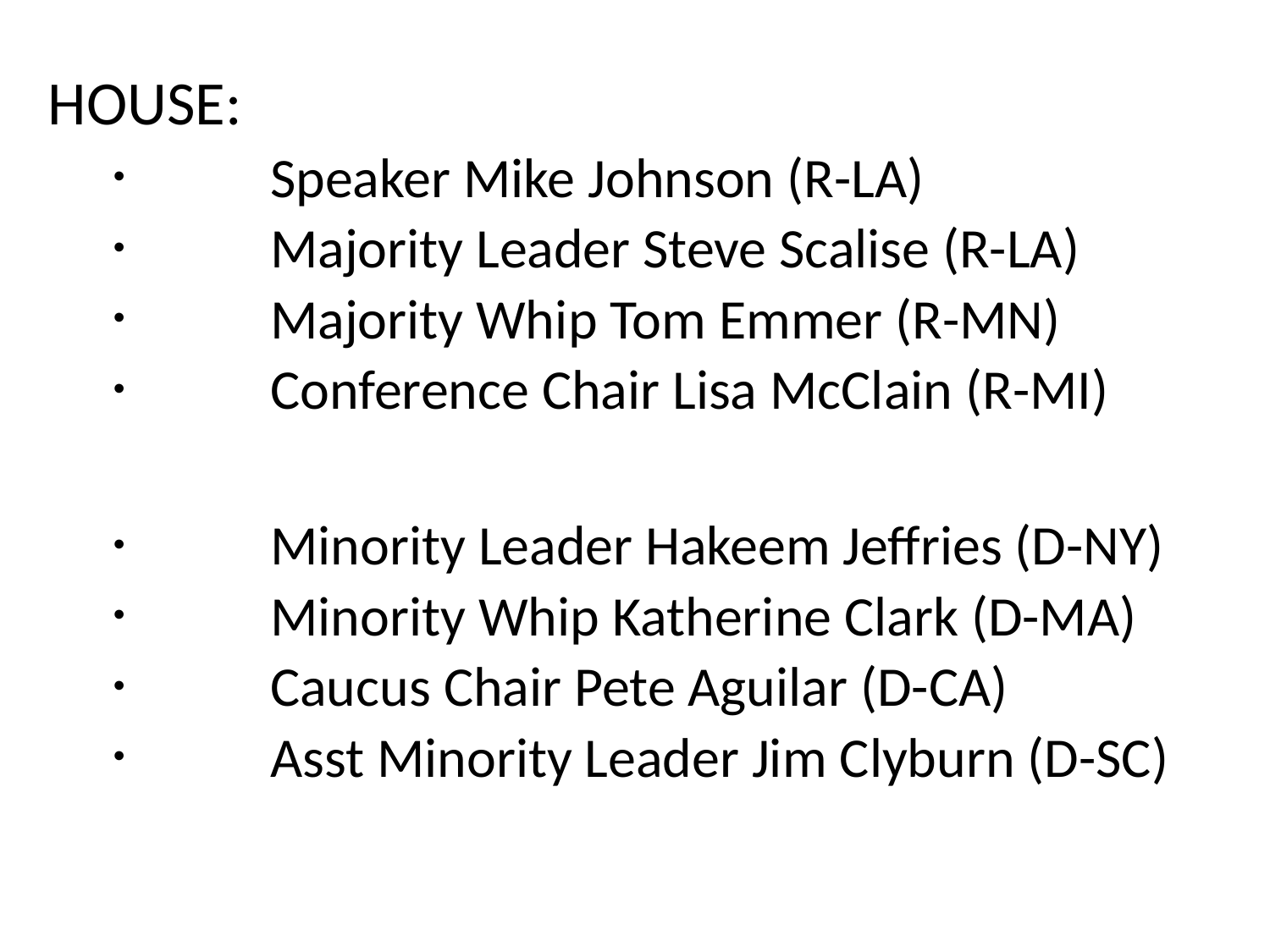

# HOUSE:
Speaker Mike Johnson (R-LA)
Majority Leader Steve Scalise (R-LA)
Majority Whip Tom Emmer (R-MN)
Conference Chair Lisa McClain (R-MI)

Minority Leader Hakeem Jeffries (D-NY)
Minority Whip Katherine Clark (D-MA)
Caucus Chair Pete Aguilar (D-CA)
Asst Minority Leader Jim Clyburn (D-SC)